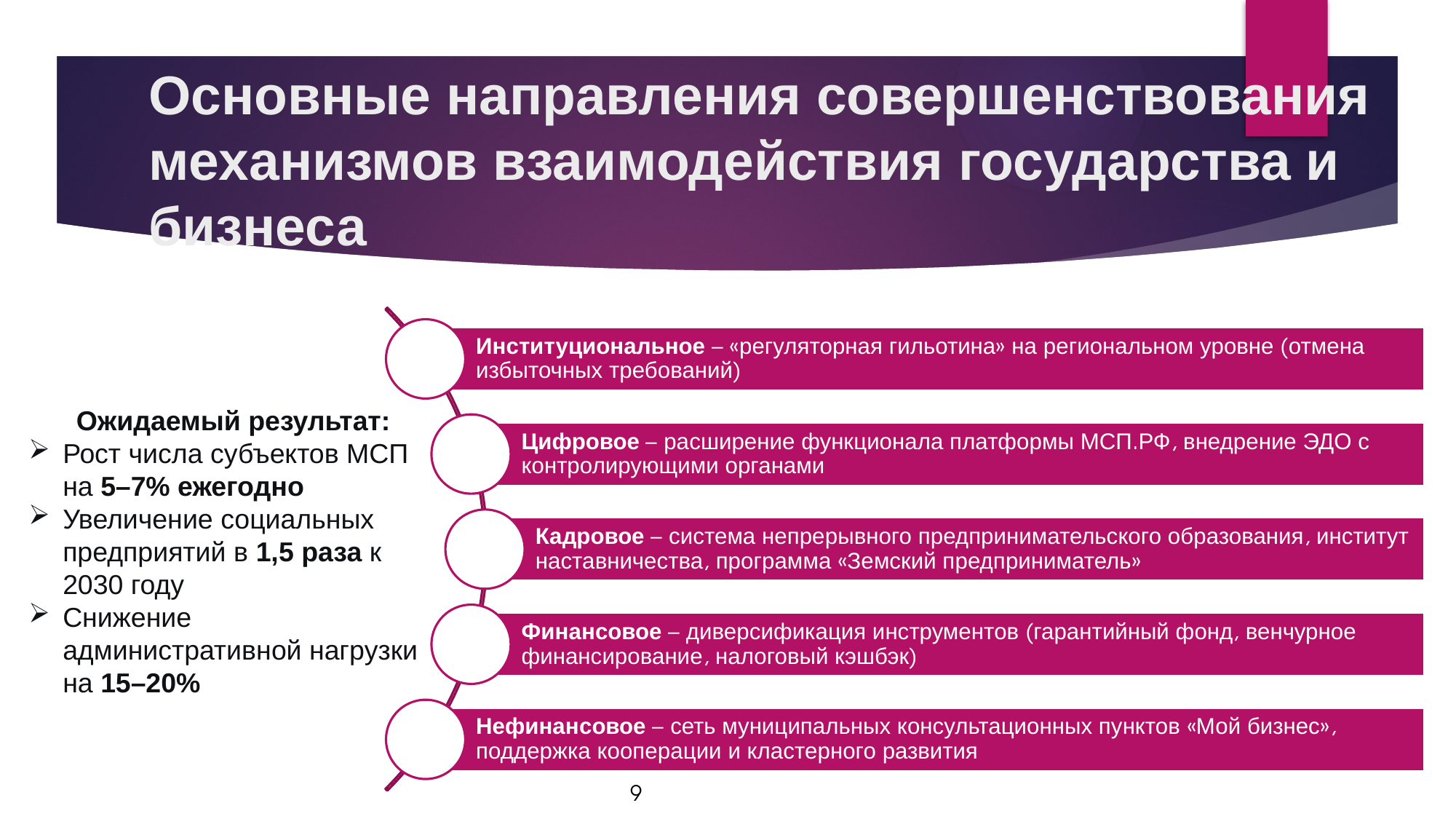

# Основные направления совершенствования механизмов взаимодействия государства и бизнеса
Институциональное – «регуляторная гильотина» на региональном уровне (отмена избыточных требований)
Цифровое – расширение функционала платформы МСП.РФ, внедрение ЭДО с контролирующими органами
Кадровое – система непрерывного предпринимательского образования, институт наставничества, программа «Земский предприниматель»
Финансовое – диверсификация инструментов (гарантийный фонд, венчурное финансирование, налоговый кэшбэк)
Нефинансовое – сеть муниципальных консультационных пунктов «Мой бизнес», поддержка кооперации и кластерного развития
Ожидаемый результат:
Рост числа субъектов МСП на 5–7% ежегодно
Увеличение социальных предприятий в 1,5 раза к 2030 году
Снижение административной нагрузки на 15–20%
9